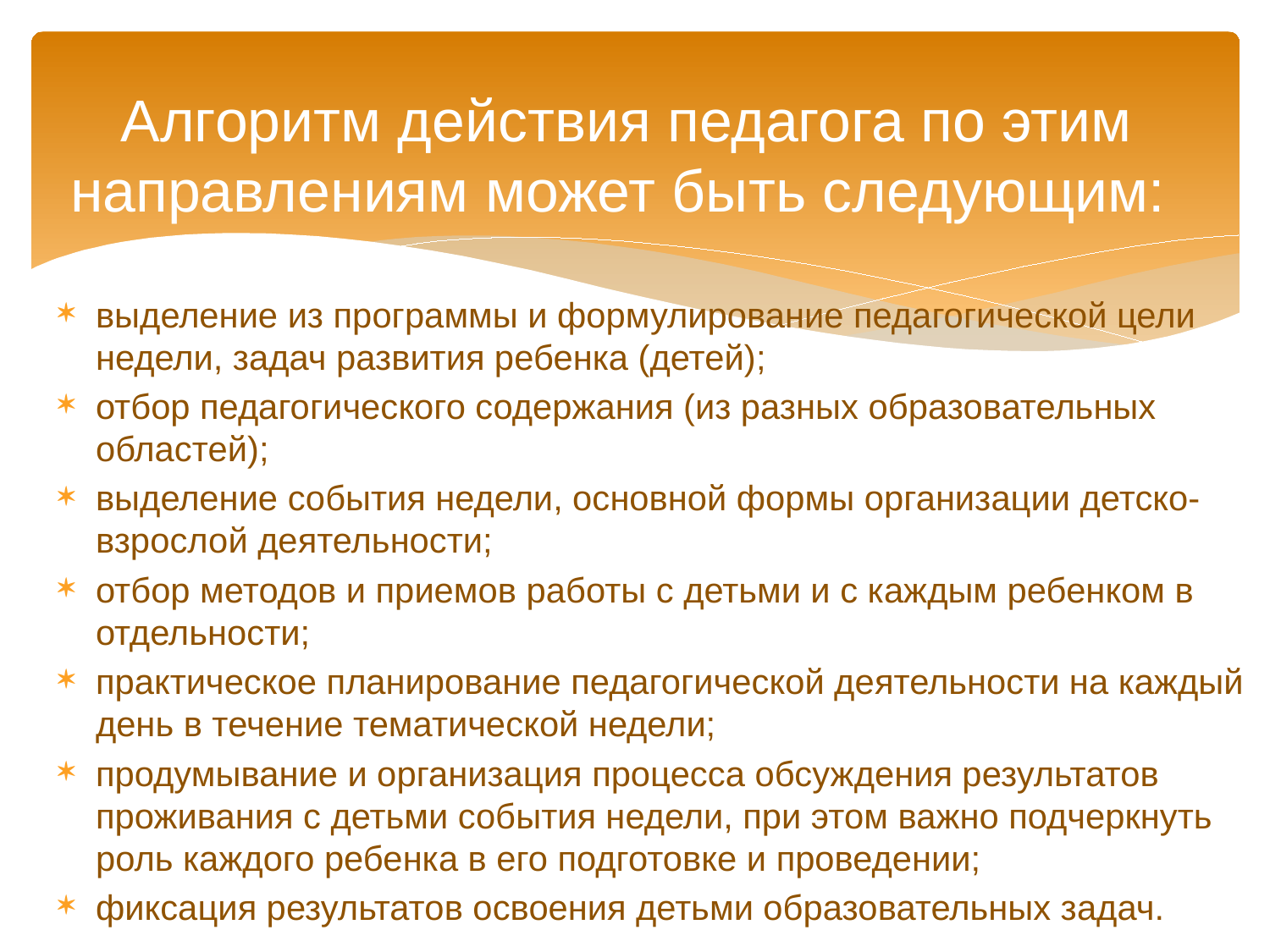

# Алгоритм действия педагога по этим направлениям может быть следующим:
выделение из программы и формулирование пе­дагогической цели недели, задач развития ребен­ка (детей);
отбор педагогического содержания (из разных образовательных областей);
выделение события недели, основной формы ор­ганизации детско-взрослой деятельности;
отбор методов и приемов работы с детьми и с каждым ребенком в отдельности;
практическое планирование педагогической де­ятельности на каждый день в течение тематиче­ской недели;
продумывание и организация процесса обсуж­дения результатов проживания с детьми собы­тия недели, при этом важно подчеркнуть роль каждого ребенка в его подготовке и проведении;
фиксация результатов освоения детьми образо­вательных задач.